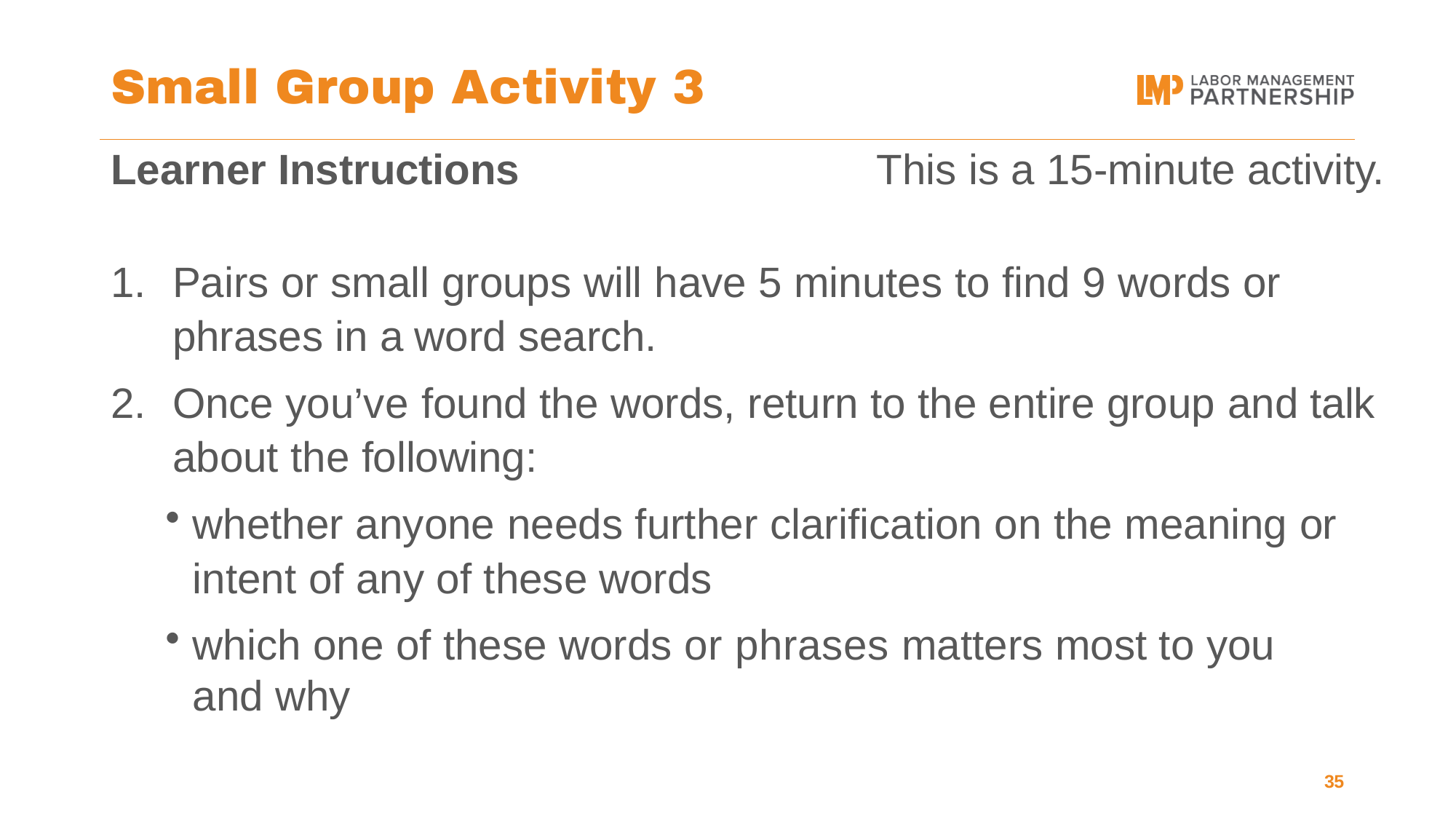

# Small Group Activity 3
Learner Instructions	This is a 15-minute activity.

Pairs or small groups will have 5 minutes to find 9 words or phrases in a word search.
Once you’ve found the words, return to the entire group and talk about the following:
whether anyone needs further clarification on the meaning or intent of any of these words
which one of these words or phrases matters most to you and why
35